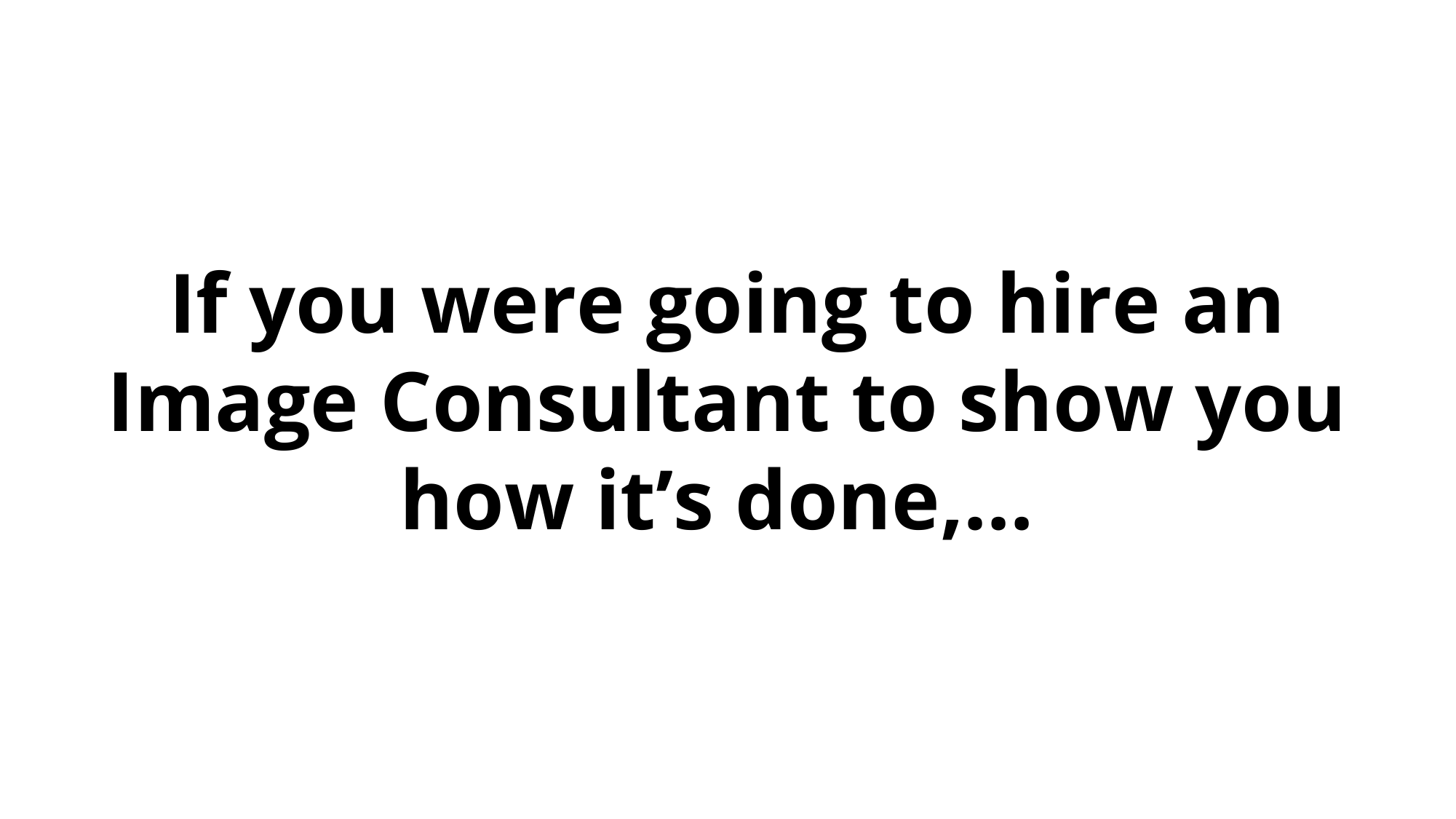

If you were going to hire an Image Consultant to show you how it’s done,…